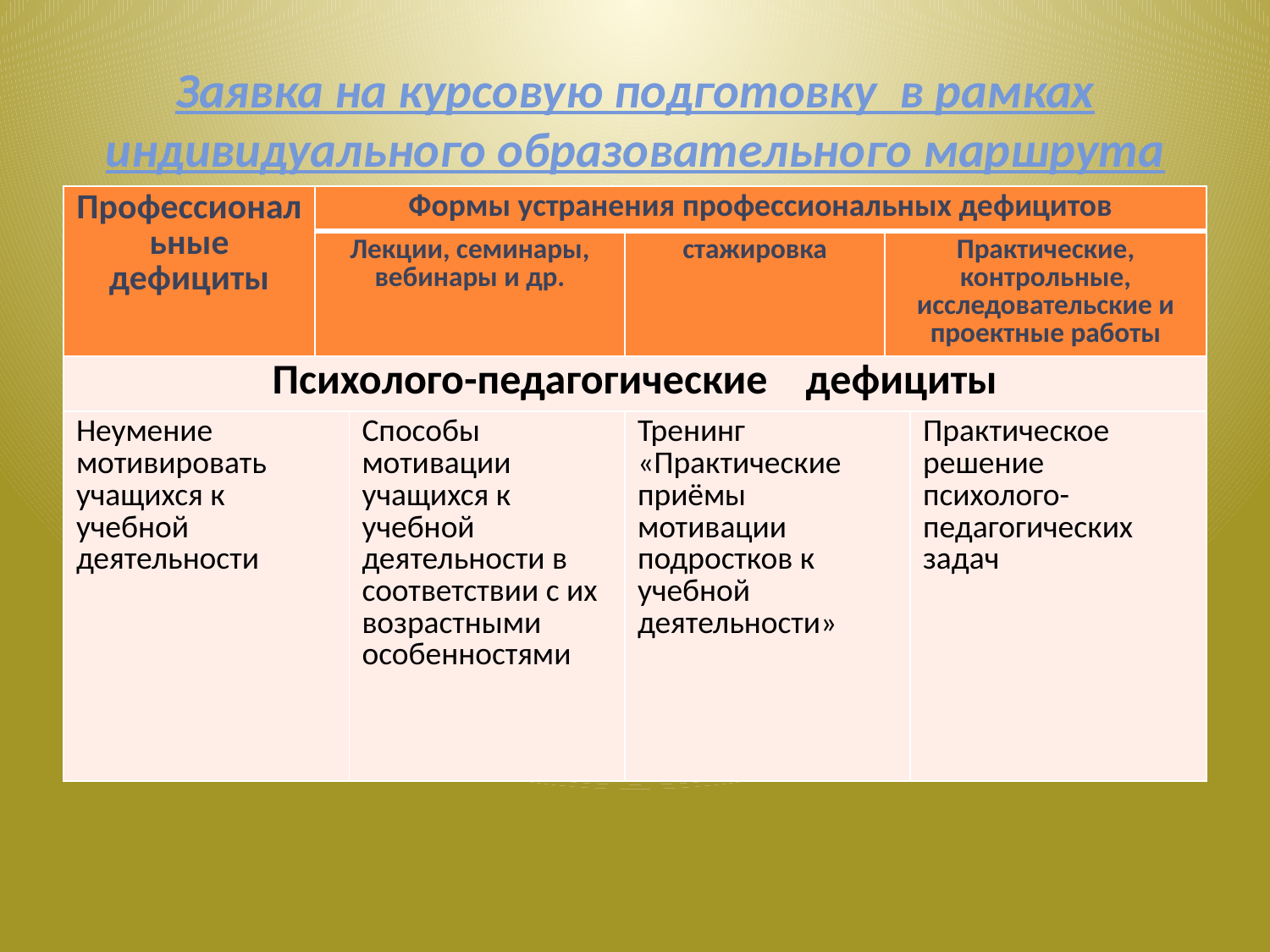

Заявка на курсовую подготовку  в рамках индивидуального образовательного маршрута
| Профессиональные дефициты | Формы устранения профессиональных дефицитов |  |  |  |  |
| --- | --- | --- | --- | --- | --- |
|  | Лекции, семинары, вебинары и др. |  | стажировка | Практические, контрольные, исследовательские и проектные работы |  |
| Психолого-педагогические дефициты |  |  |  |  |  |
| Неумение мотивировать учащихся к учебной деятельности |  | Способы мотивации учащихся к учебной деятельности в соответствии с их возрастными особенностями | Тренинг «Практические приёмы мотивации подростков к учебной деятельности» |  | Практическое решение психолого- педагогических задач |